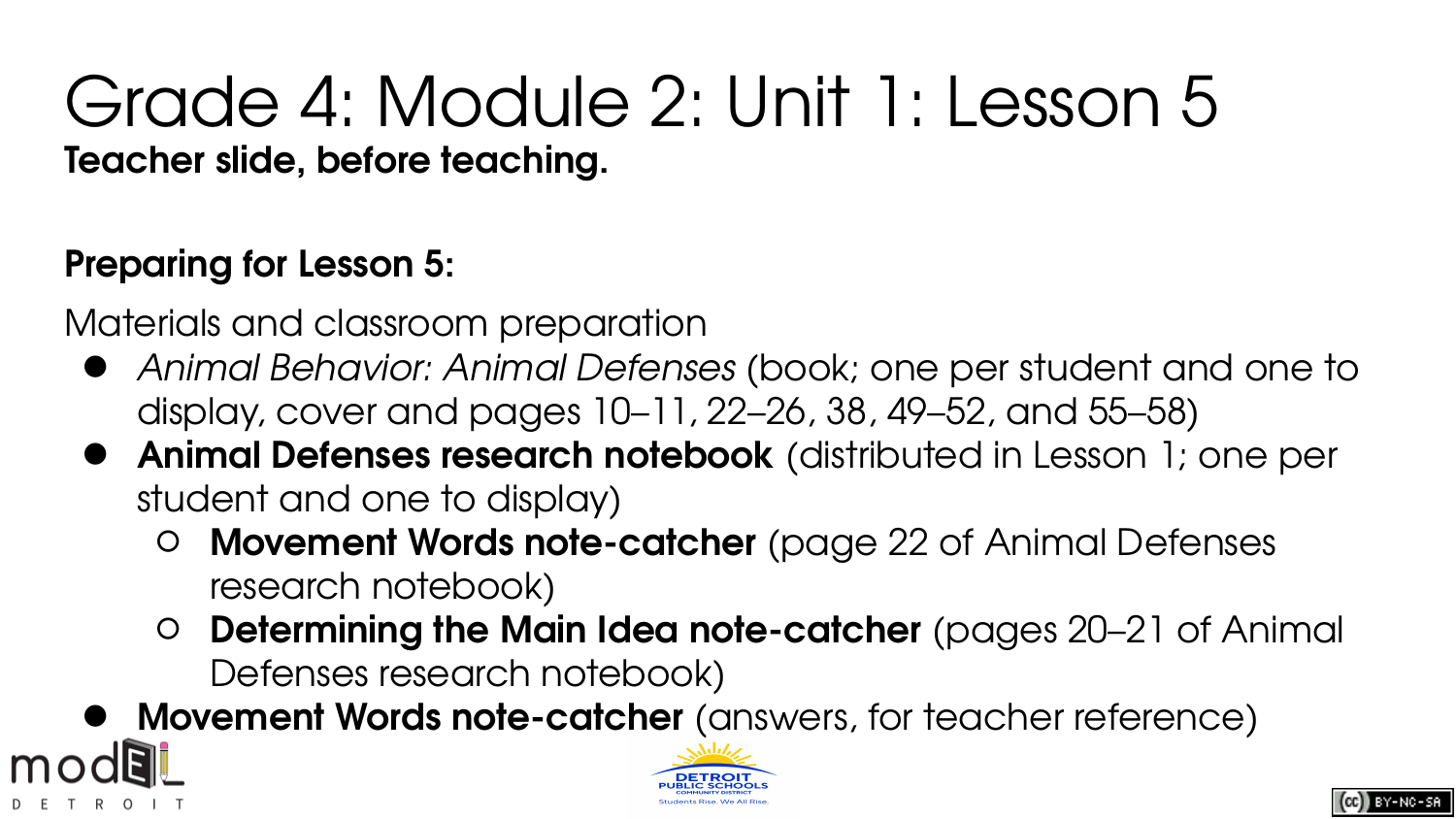

# Grade 4: Module 2: Unit 1: Lesson 5
Teacher slide, before teaching.
Preparing for Lesson 5:
Materials and classroom preparation
Animal Behavior: Animal Defenses (book; one per student and one to display, cover and pages 10–11, 22–26, 38, 49–52, and 55–58)
Animal Defenses research notebook (distributed in Lesson 1; one per student and one to display)
Movement Words note-catcher (page 22 of Animal Defenses research notebook)
Determining the Main Idea note-catcher (pages 20–21 of Animal Defenses research notebook)
Movement Words note-catcher (answers, for teacher reference)